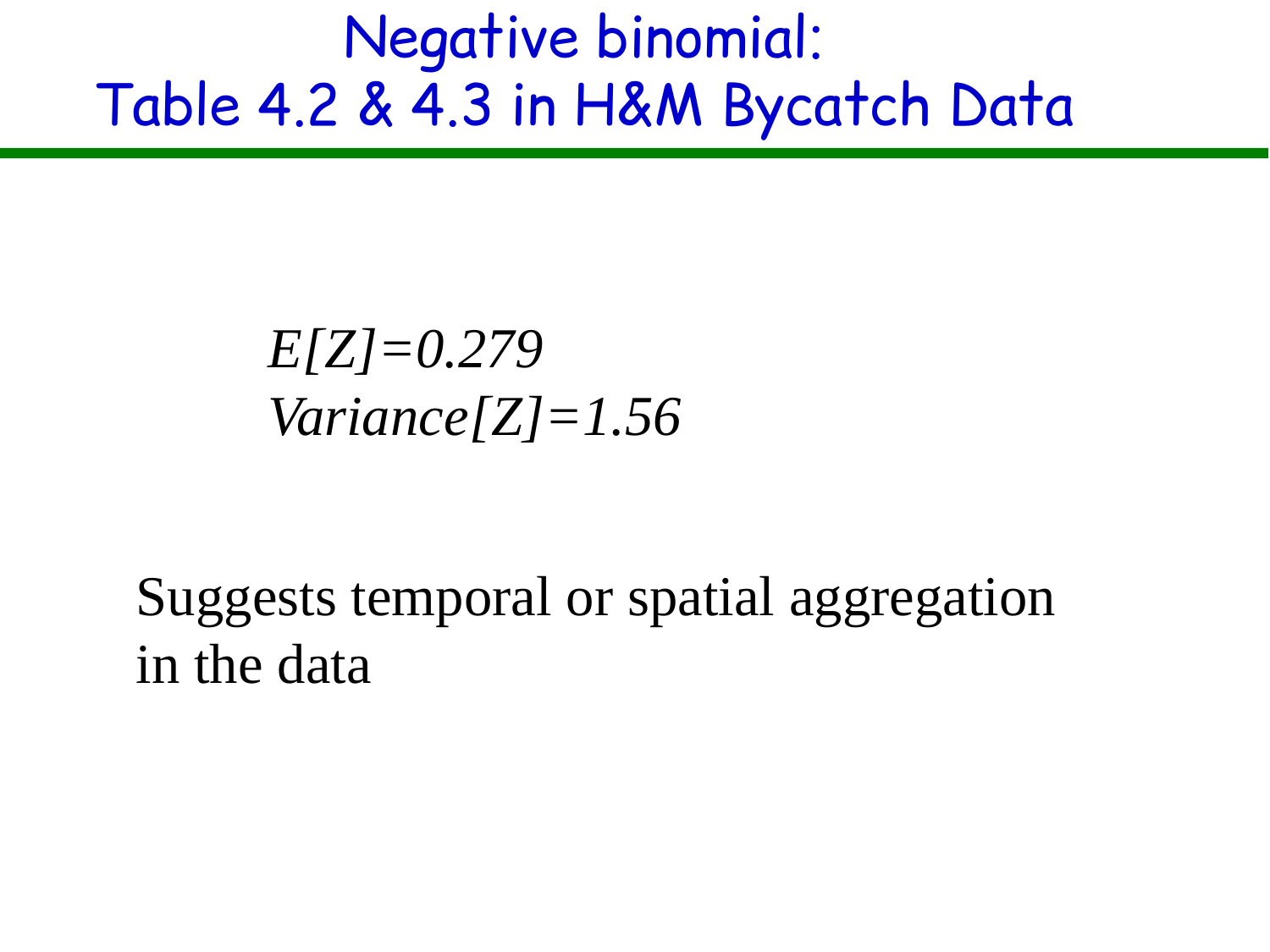

# Negative binomial: Table 4.2 & 4.3 in H&M Bycatch Data
E[Z]=0.279
Variance[Z]=1.56
Suggests temporal or spatial aggregation
in the data